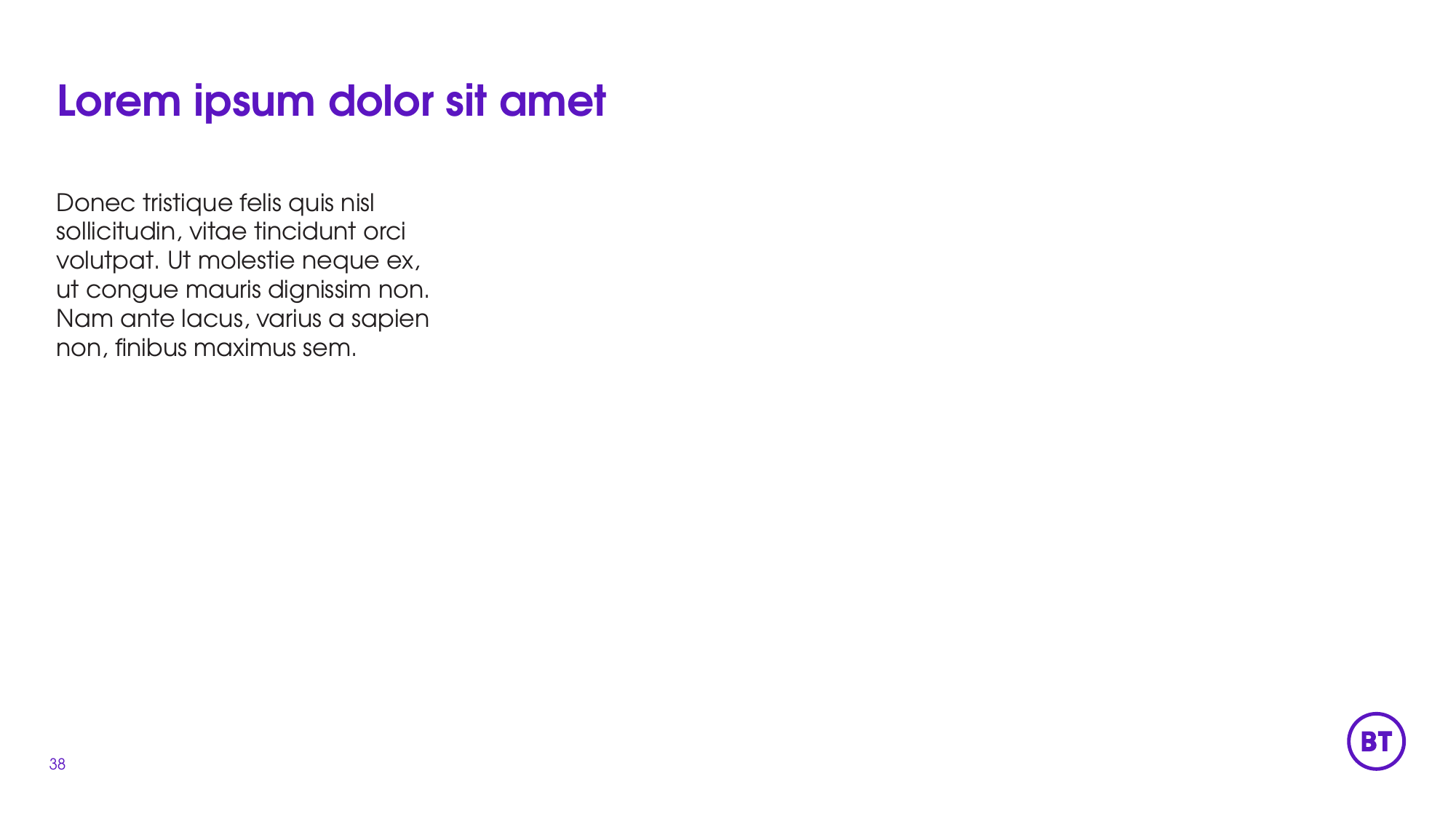

# Lorem ipsum dolor sit amet
Donec tristique felis quis nisl sollicitudin, vitae tincidunt orci volutpat. Ut molestie neque ex, ut congue mauris dignissim non. Nam ante lacus, varius a sapien non, finibus maximus sem.